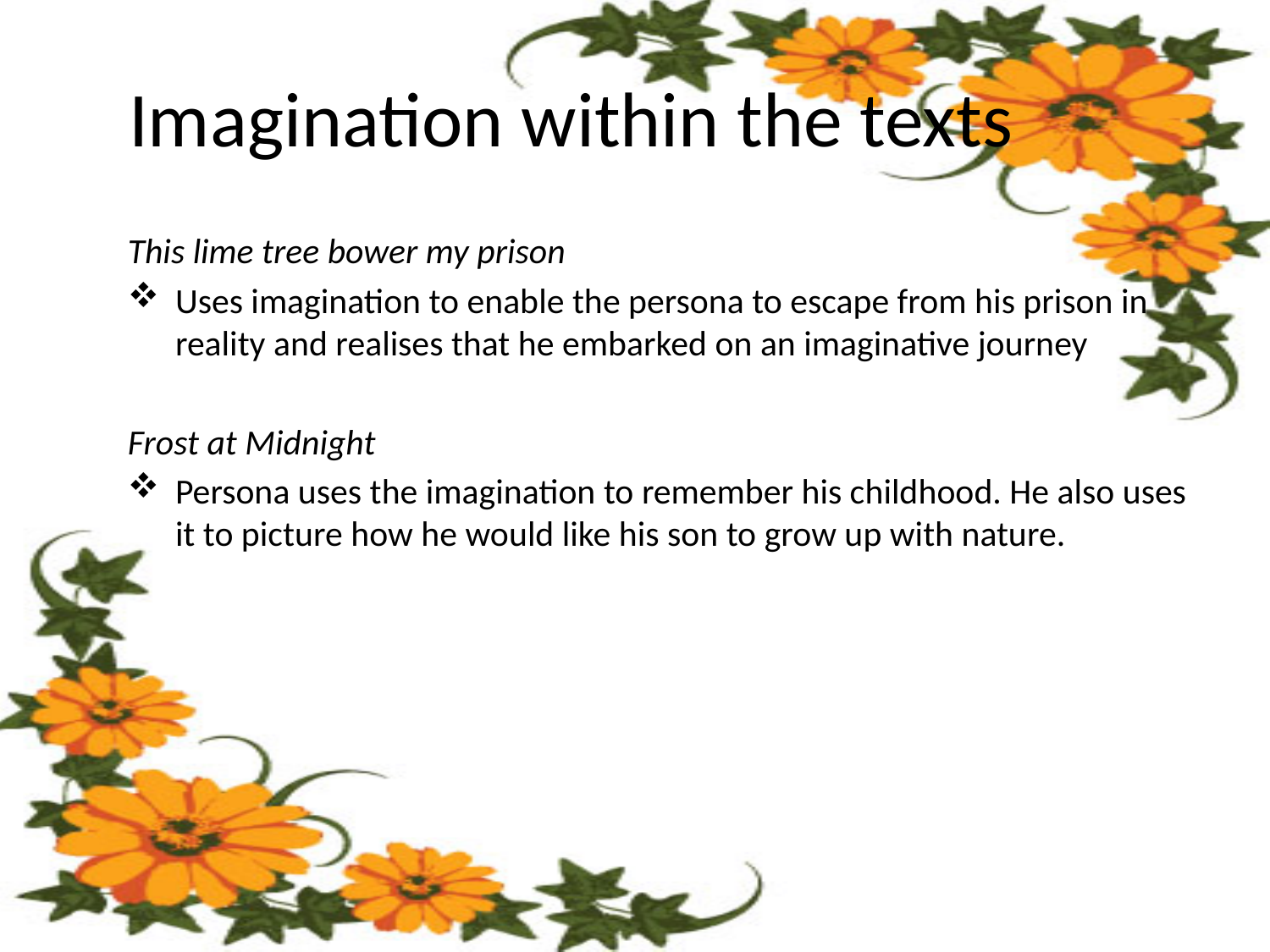

# Imagination within the texts
This lime tree bower my prison
Uses imagination to enable the persona to escape from his prison in reality and realises that he embarked on an imaginative journey

Frost at Midnight
Persona uses the imagination to remember his childhood. He also uses it to picture how he would like his son to grow up with nature.